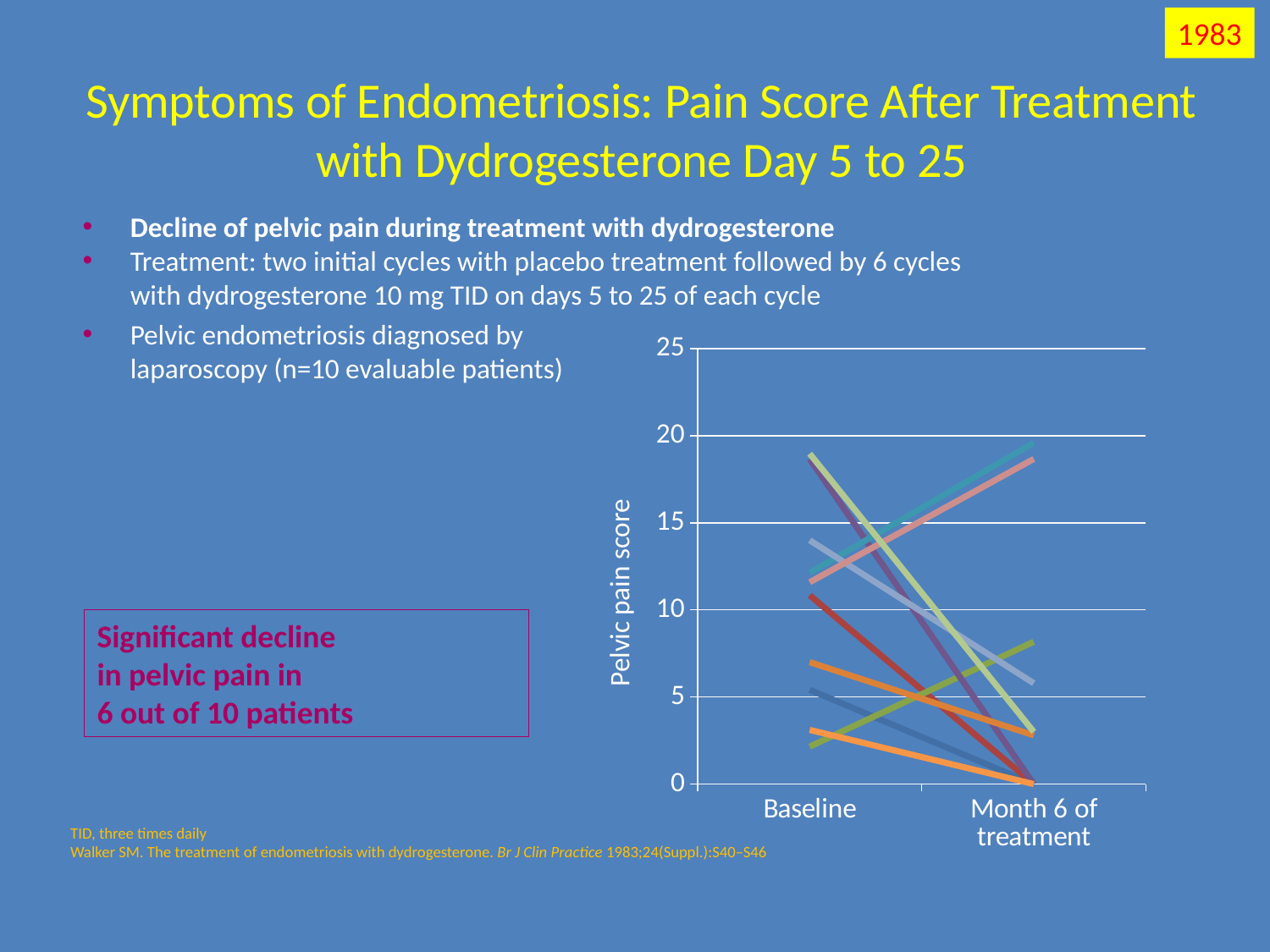

1983
# Symptoms of Endometriosis: Pain Score After Treatment with Dydrogesterone Day 5 to 25
Decline of pelvic pain during treatment with dydrogesterone
Treatment: two initial cycles with placebo treatment followed by 6 cycles
with dydrogesterone 10 mg TID on days 5 to 25 of each cycle
Pelvic endometriosis diagnosed by
laparoscopy (n=10 evaluable patients)

### Chart

| Category | Series 1 | Series 2 | Series 3 | Series 4 | Series 5 | Series 6 | Series 7 | Series 8 | Series 9 | Series 10 |
|---|---|---|---|---|---|---|---|---|---|---|
| Baseline | 5.41 | 10.84 | 2.15 | 18.67 | 12.13 | 7.0 | 14.0 | 11.59 | 18.97 | 3.11 |
| Month 6 of treatment | 0.0 | 0.0 | 8.17 | 0.0 | 19.6 | 2.8 | 5.79 | 18.67 | 3.0 | 0.0 |
Significant decline
in pelvic pain in
6 out of 10 patients
TID, three times daily
Walker SM. The treatment of endometriosis with dydrogesterone. Br J Clin Practice 1983;24(Suppl.):S40–S46